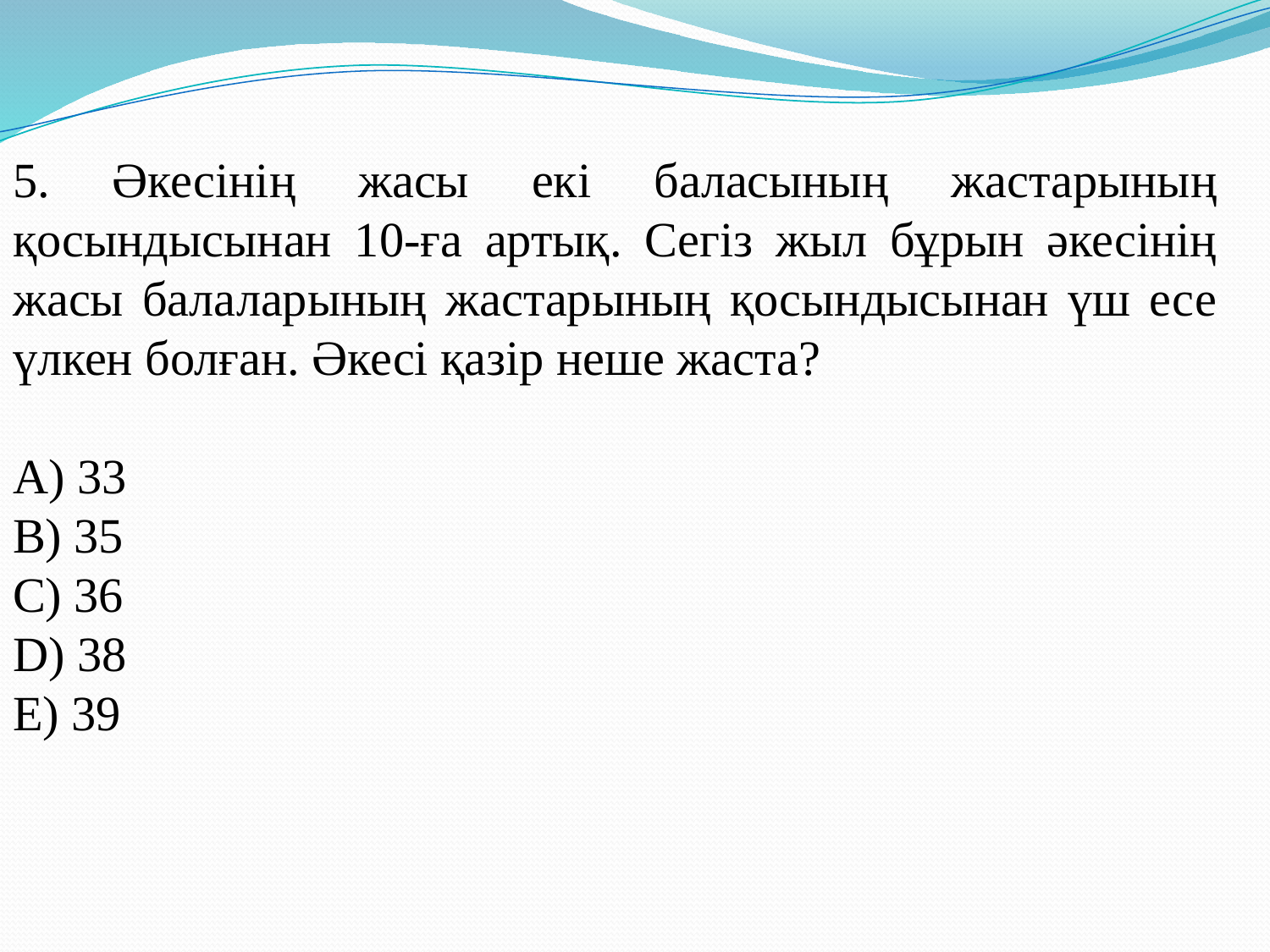

5. Әкесінің жасы екі баласының жастарының қосындысынан 10-ға артық. Сегіз жыл бұрын әкесінің жасы балаларының жастарының қосындысынан үш есе үлкен болған. Әкесі қазір неше жаста?

А) 33
В) 35
С) 36
D) 38
Е) 39